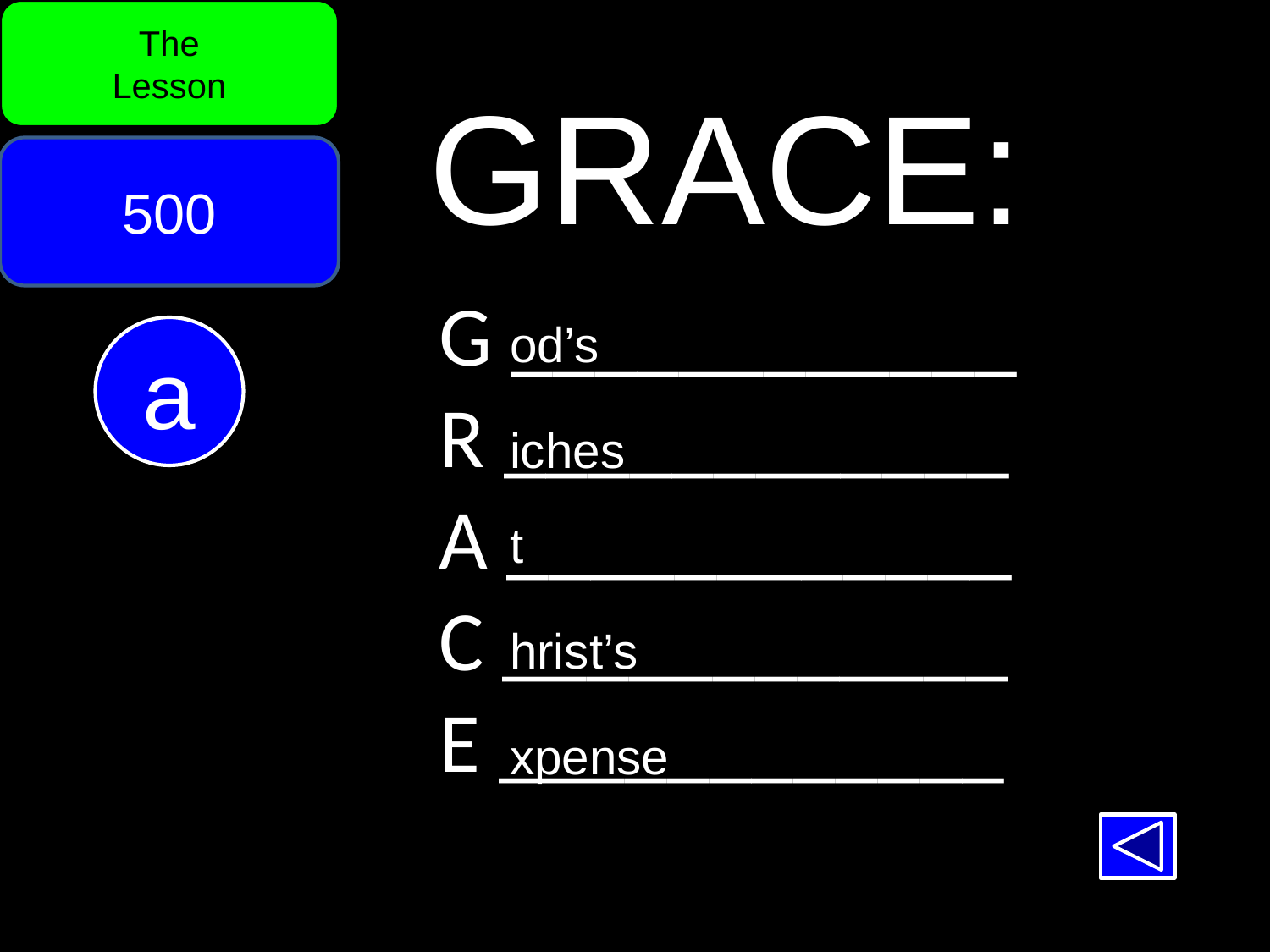

The
Lesson
GRACE:
500
G ____________
R ____________
A ____________
C ____________
E ____________
od’s
a
iches
t
hrist’s
xpense